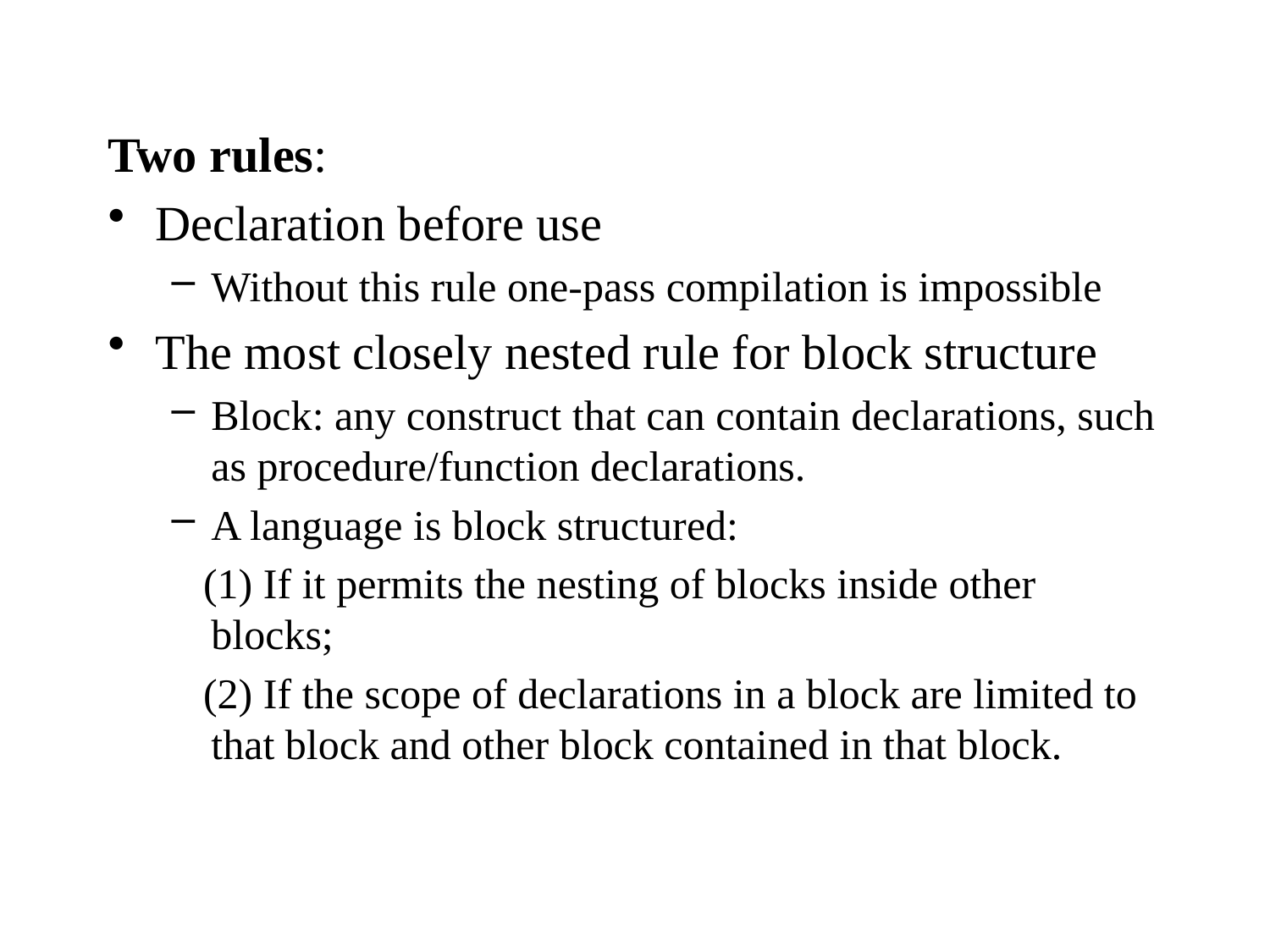

Two rules:
Declaration before use
Without this rule one-pass compilation is impossible
The most closely nested rule for block structure
Block: any construct that can contain declarations, such as procedure/function declarations.
A language is block structured:
   (1) If it permits the nesting of blocks inside other blocks;
   (2) If the scope of declarations in a block are limited to that block and other block contained in that block.